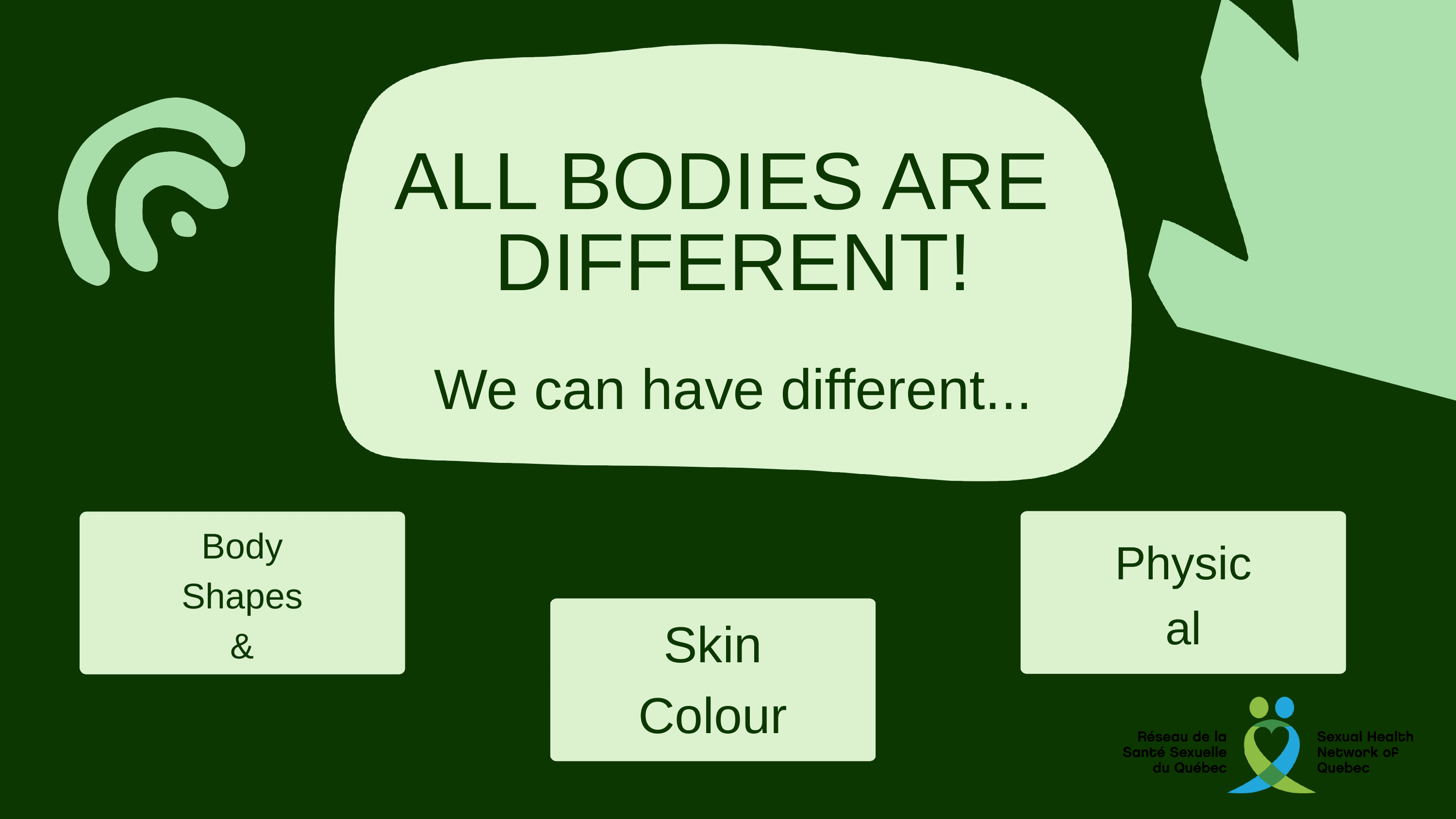

ALL BODIES ARE
DIFFERENT!

We can have different...

Body Shapes
 &
Sizes
Physical
Abilities

Skin
Colours